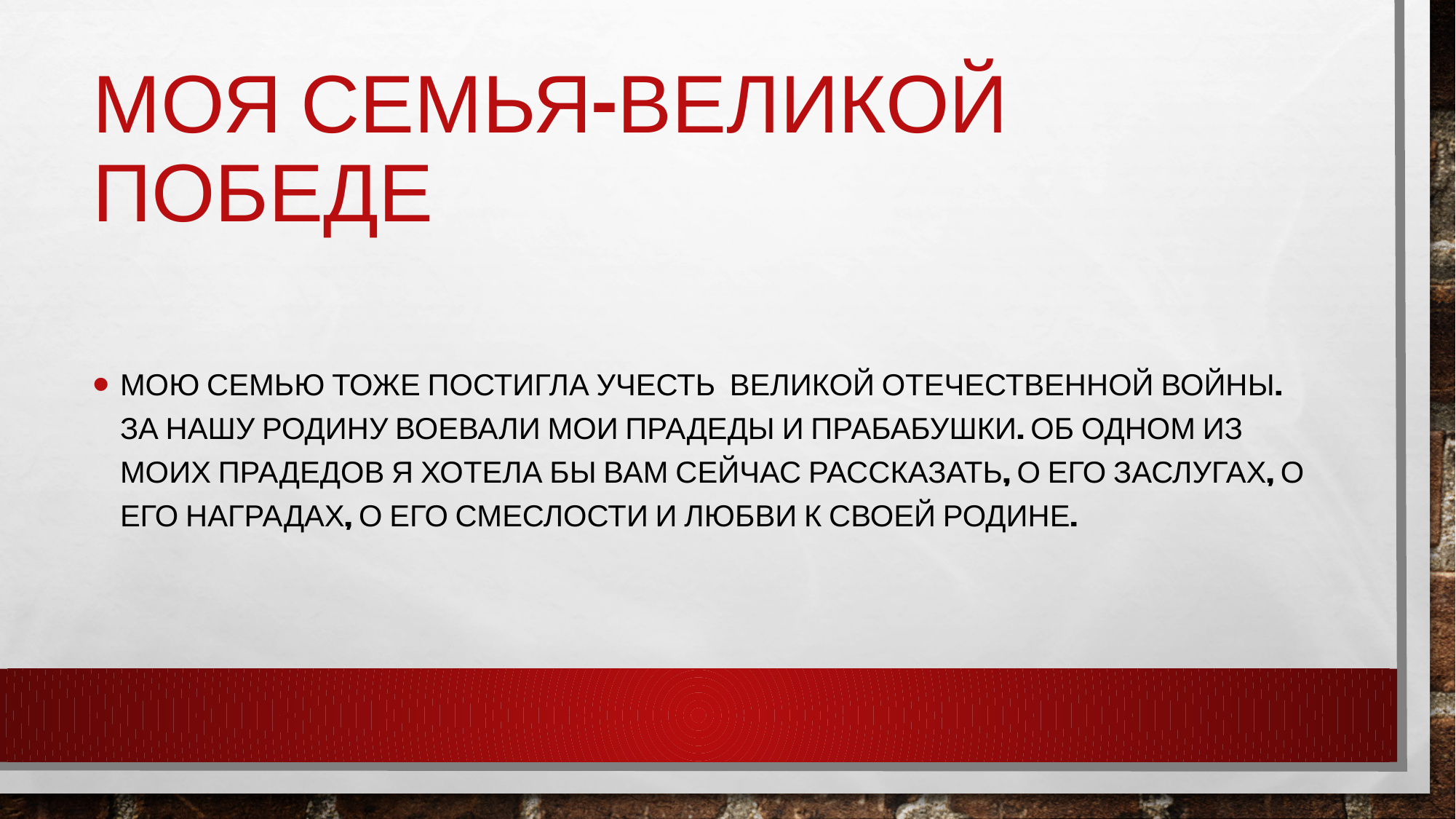

# МОЯ СЕМЬЯ-ВЕЛИКОЙ ПОБЕДЕ
Мою семью тоже постигла учесть  великой отечественной войны. За нашу родину воевали мои прадеды и прабабушки. Об одном из моих прадедов я хотела бы вам сейчас рассказать, О ЕГО ЗАСЛУГАХ, О ЕГО НАГРАДАХ, О ЕГО СМЕСЛОСТИ И ЛЮБВИ К СВОЕЙ РОДИНЕ.